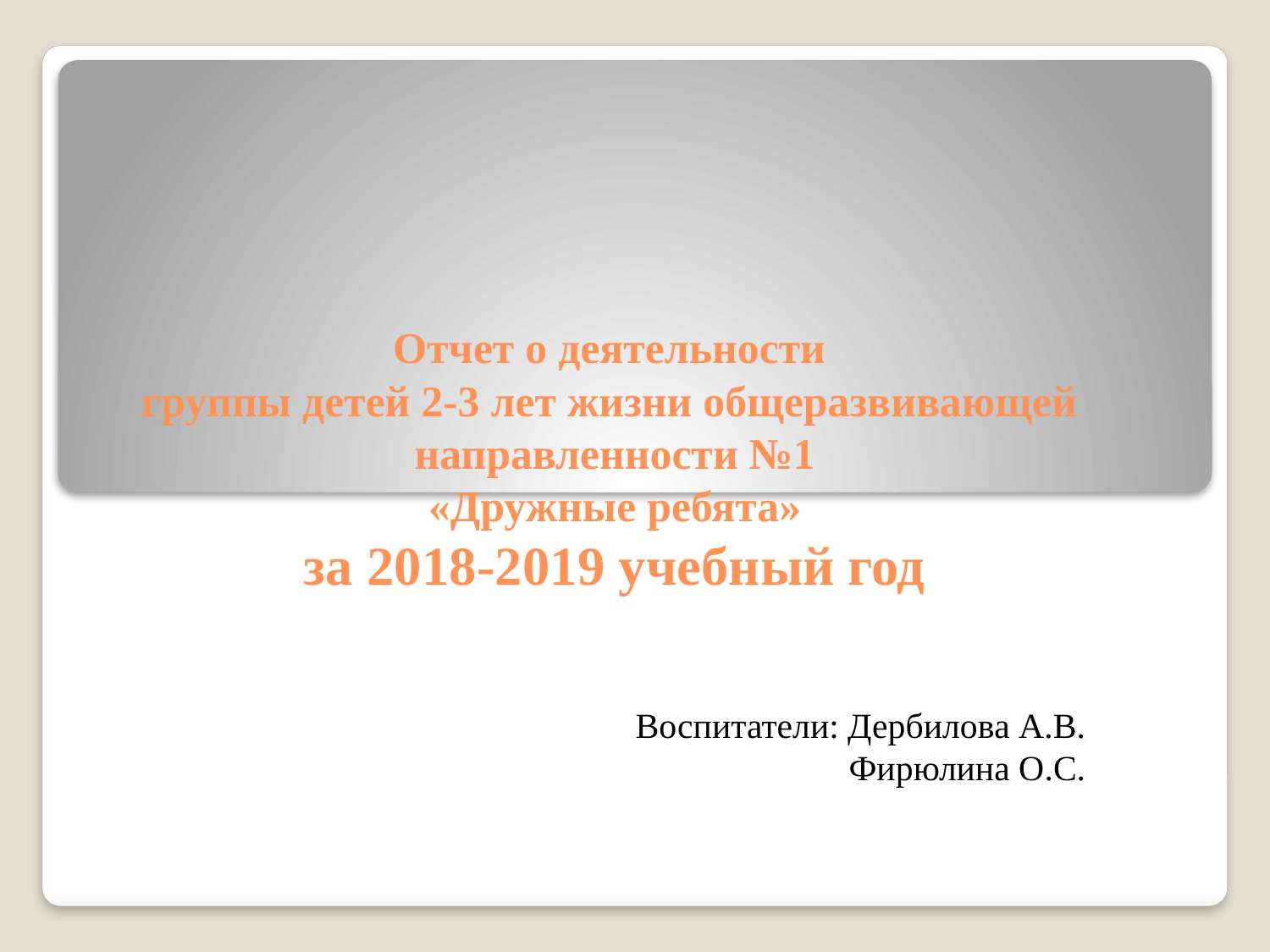

# Отчет о деятельности группы детей 2-3 лет жизни общеразвивающей направленности №1 «Дружные ребята» за 2018-2019 учебный год

Воспитатели: Дербилова А.В.
                        Фирюлина О.С.